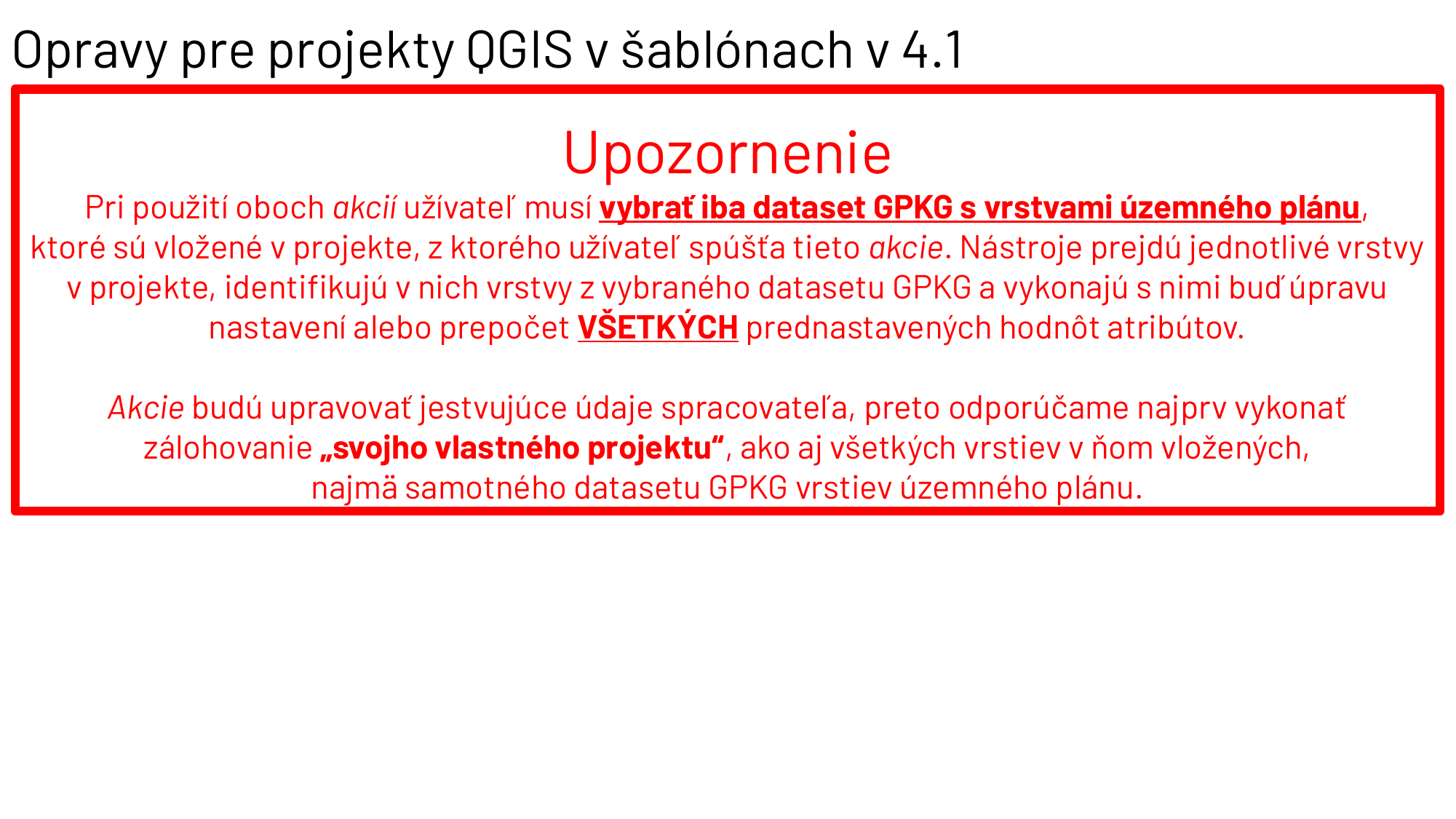

# Opravy pre projekty QGIS v šablónach v 4.1

Upozornenie
Pri použití oboch akcií užívateľ musí vybrať iba dataset GPKG s vrstvami územného plánu, ktoré sú vložené v projekte, z ktorého užívateľ spúšťa tieto akcie. Nástroje prejdú jednotlivé vrstvy v projekte, identifikujú v nich vrstvy z vybraného datasetu GPKG a vykonajú s nimi buď úpravu nastavení alebo prepočet VŠETKÝCH prednastavených hodnôt atribútov.

Akcie budú upravovať jestvujúce údaje spracovateľa, preto odporúčame najprv vykonať zálohovanie „svojho vlastného projektu“, ako aj všetkých vrstiev v ňom vložených, najmä samotného datasetu GPKG vrstiev územného plánu.